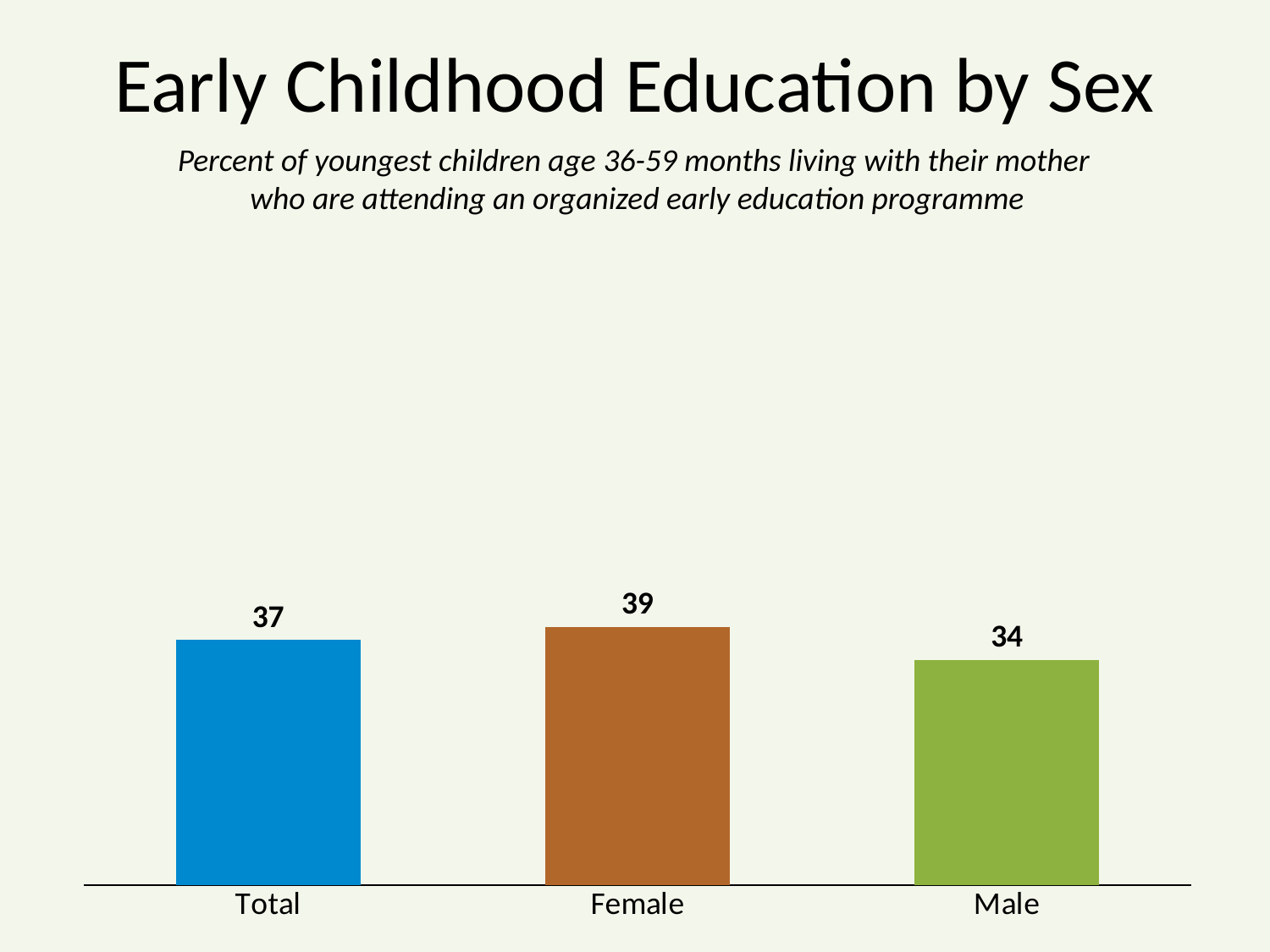

# Early Childhood Education by Sex
Percent of youngest children age 36-59 months living with their mother
who are attending an organized early education programme

### Chart

| Category | Series 1 |
|---|---|
| Total | 37.0 |
| Female | 39.0 |
| Male | 34.0 |